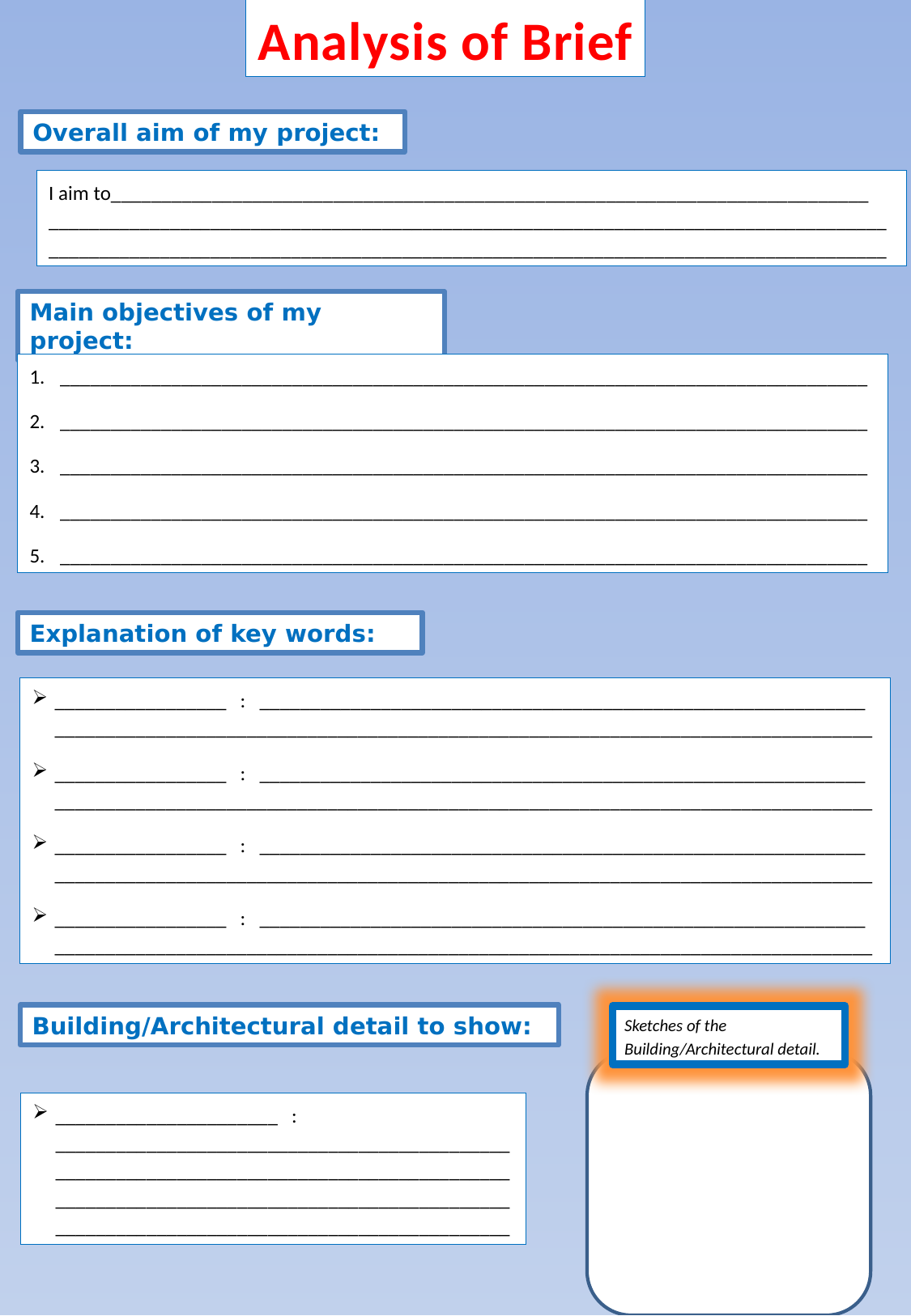

Analysis of Brief
Overall aim of my project:
I aim to___________________________________________________________________________ ______________________________________________________________________________________________________________________________________________________________________
Main objectives of my project:
________________________________________________________________________________
________________________________________________________________________________
________________________________________________________________________________
________________________________________________________________________________
________________________________________________________________________________
Explanation of key words:
_________________   :   ____________________________________________________________ _________________________________________________________________________________
_________________   :   ____________________________________________________________ _________________________________________________________________________________
_________________   :   ____________________________________________________________ _________________________________________________________________________________
_________________   :   ____________________________________________________________ _________________________________________________________________________________
Building/Architectural detail to show:
Sketches of the Building/Architectural detail.

______________________   :   ____________________________________________________________________________________________________________________________________________________________________________________